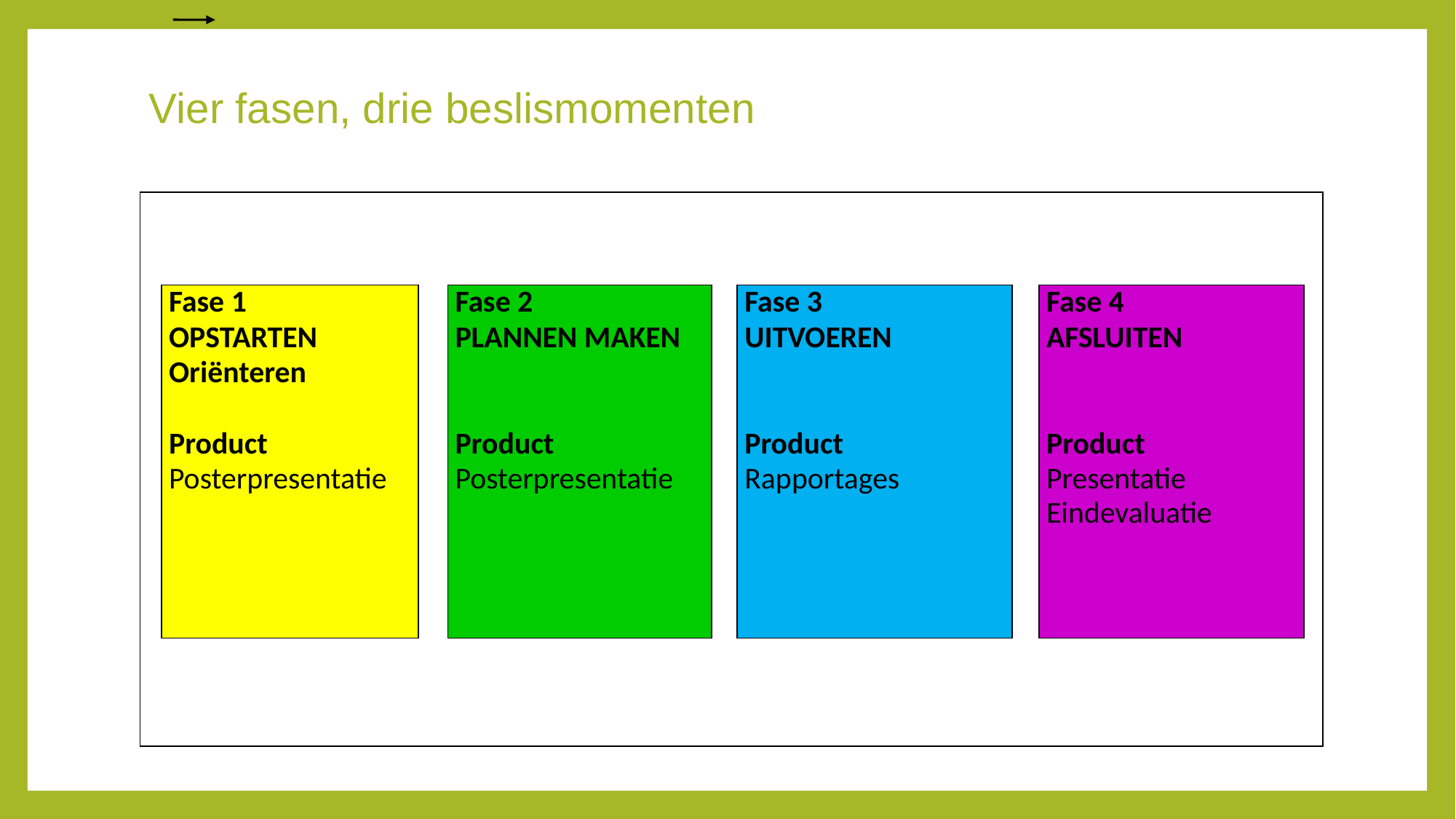

# Vier fasen, drie beslismomenten

|  |  |  |  |  |  |  |  |  |
| --- | --- | --- | --- | --- | --- | --- | --- | --- |
|  | Fase 1 OPSTARTEN Oriënteren |  | Fase 2 PLANNEN MAKEN |  | Fase 3 UITVOEREN |  | Fase 4 AFSLUITEN |  |
|  | Product Posterpresentatie |  | Product Posterpresentatie |  | Product Rapportages |  | Product Presentatie Eindevaluatie |  |
|  |  |  |  |  |  |  |  |  |